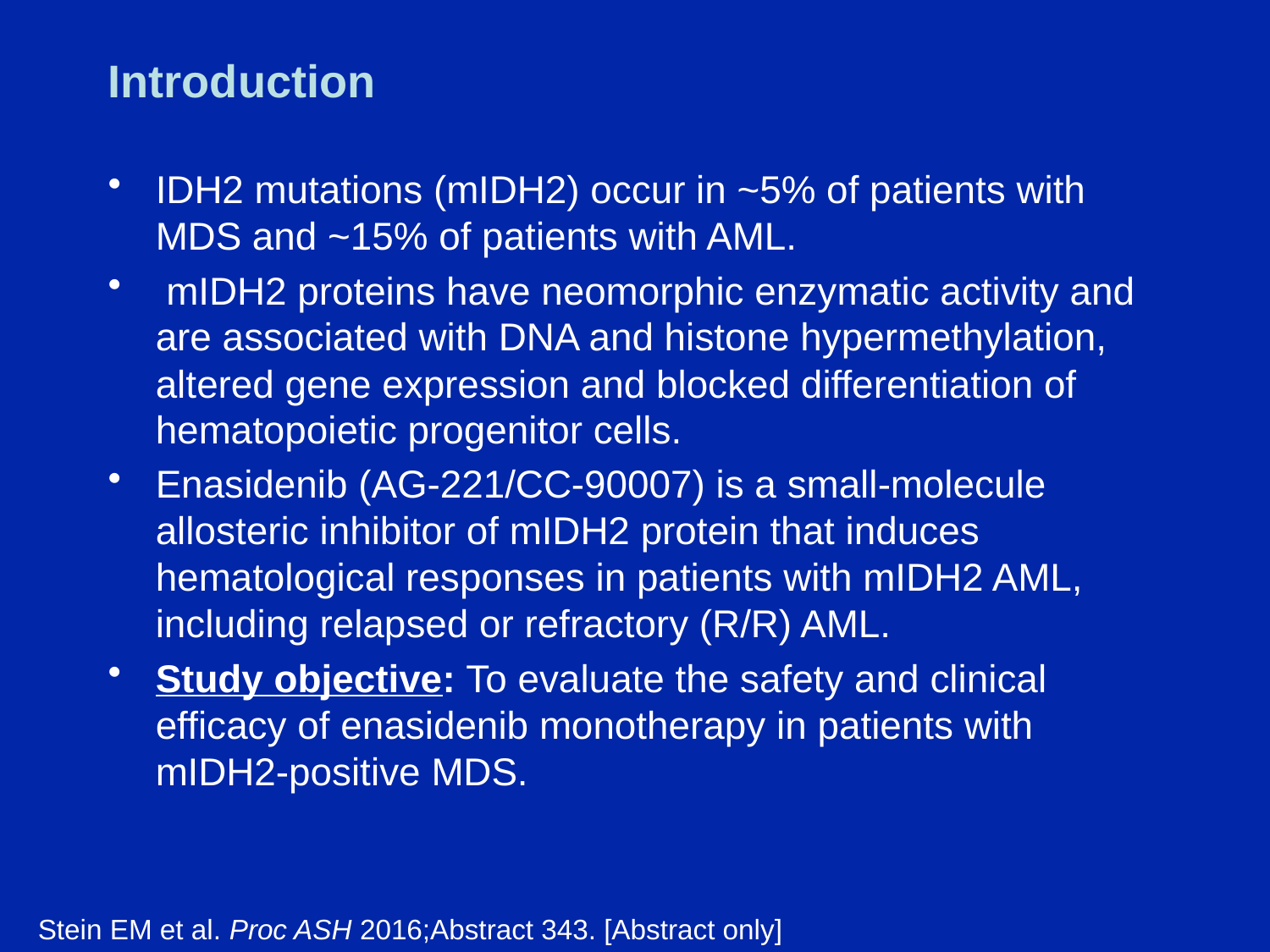

# Introduction
IDH2 mutations (mIDH2) occur in ~5% of patients with MDS and ~15% of patients with AML.
 mIDH2 proteins have neomorphic enzymatic activity and are associated with DNA and histone hypermethylation, altered gene expression and blocked differentiation of hematopoietic progenitor cells.
Enasidenib (AG-221/CC-90007) is a small-molecule allosteric inhibitor of mIDH2 protein that induces hematological responses in patients with mIDH2 AML, including relapsed or refractory (R/R) AML.
Study objective: To evaluate the safety and clinical efficacy of enasidenib monotherapy in patients with mIDH2-positive MDS.
Stein EM et al. Proc ASH 2016;Abstract 343. [Abstract only]